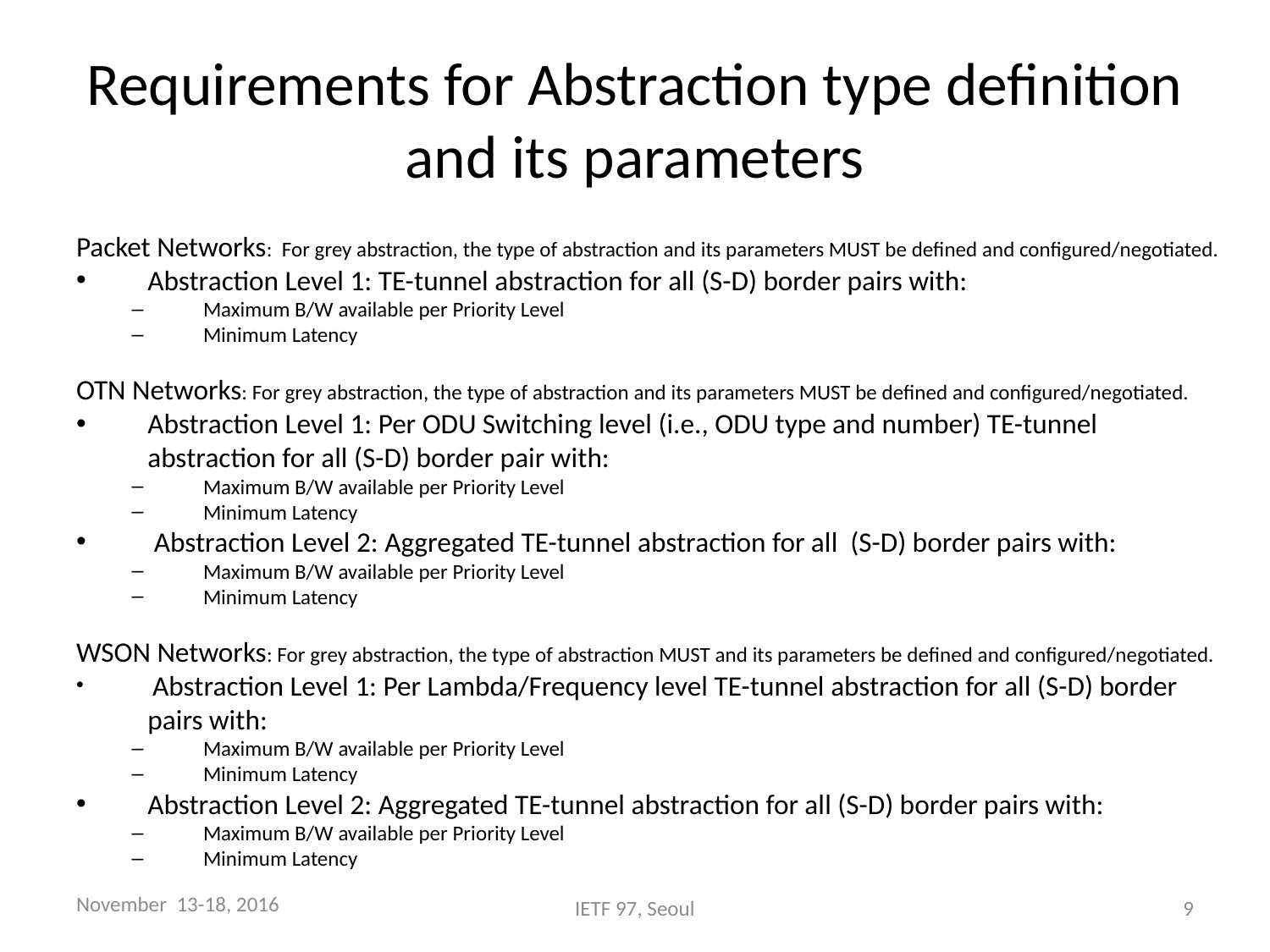

# Requirements for Abstraction type definition and its parameters
Packet Networks:  For grey abstraction, the type of abstraction and its parameters MUST be defined and configured/negotiated.
Abstraction Level 1: TE-tunnel abstraction for all (S-D) border pairs with:
Maximum B/W available per Priority Level
Minimum Latency

OTN Networks: For grey abstraction, the type of abstraction and its parameters MUST be defined and configured/negotiated.
Abstraction Level 1: Per ODU Switching level (i.e., ODU type and number) TE-tunnel abstraction for all (S-D) border pair with:
Maximum B/W available per Priority Level
Minimum Latency
 Abstraction Level 2: Aggregated TE-tunnel abstraction for all  (S-D) border pairs with:
Maximum B/W available per Priority Level
Minimum Latency

WSON Networks: For grey abstraction, the type of abstraction MUST and its parameters be defined and configured/negotiated.
 Abstraction Level 1: Per Lambda/Frequency level TE-tunnel abstraction for all (S-D) border pairs with:
Maximum B/W available per Priority Level
Minimum Latency
Abstraction Level 2: Aggregated TE-tunnel abstraction for all (S-D) border pairs with:
Maximum B/W available per Priority Level
Minimum Latency
November  13-18, 2016
IETF 97, Seoul
9